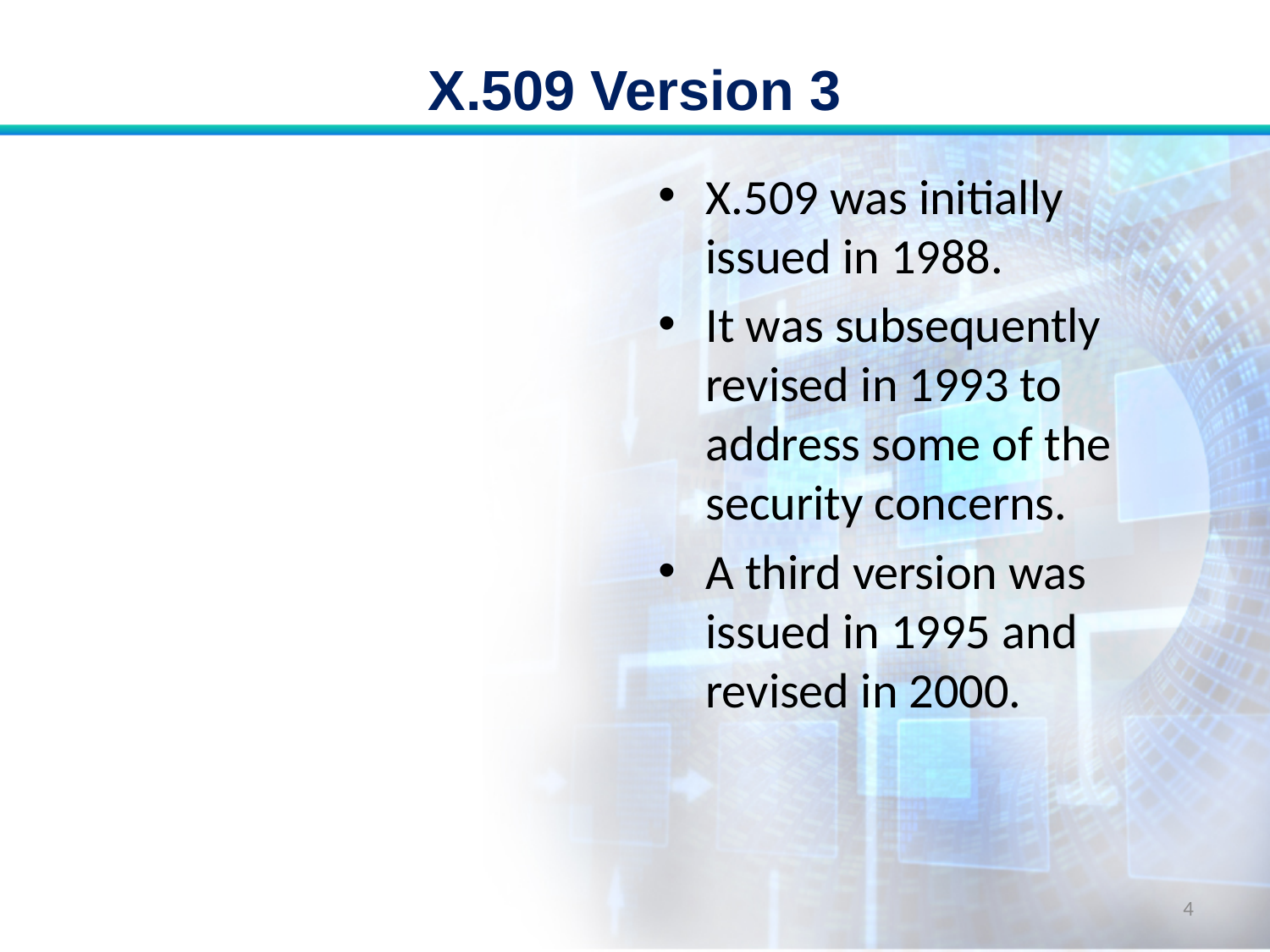

# X.509 Version 3
X.509 was initially issued in 1988.
It was subsequently revised in 1993 to address some of the security concerns.
A third version was issued in 1995 and revised in 2000.
4